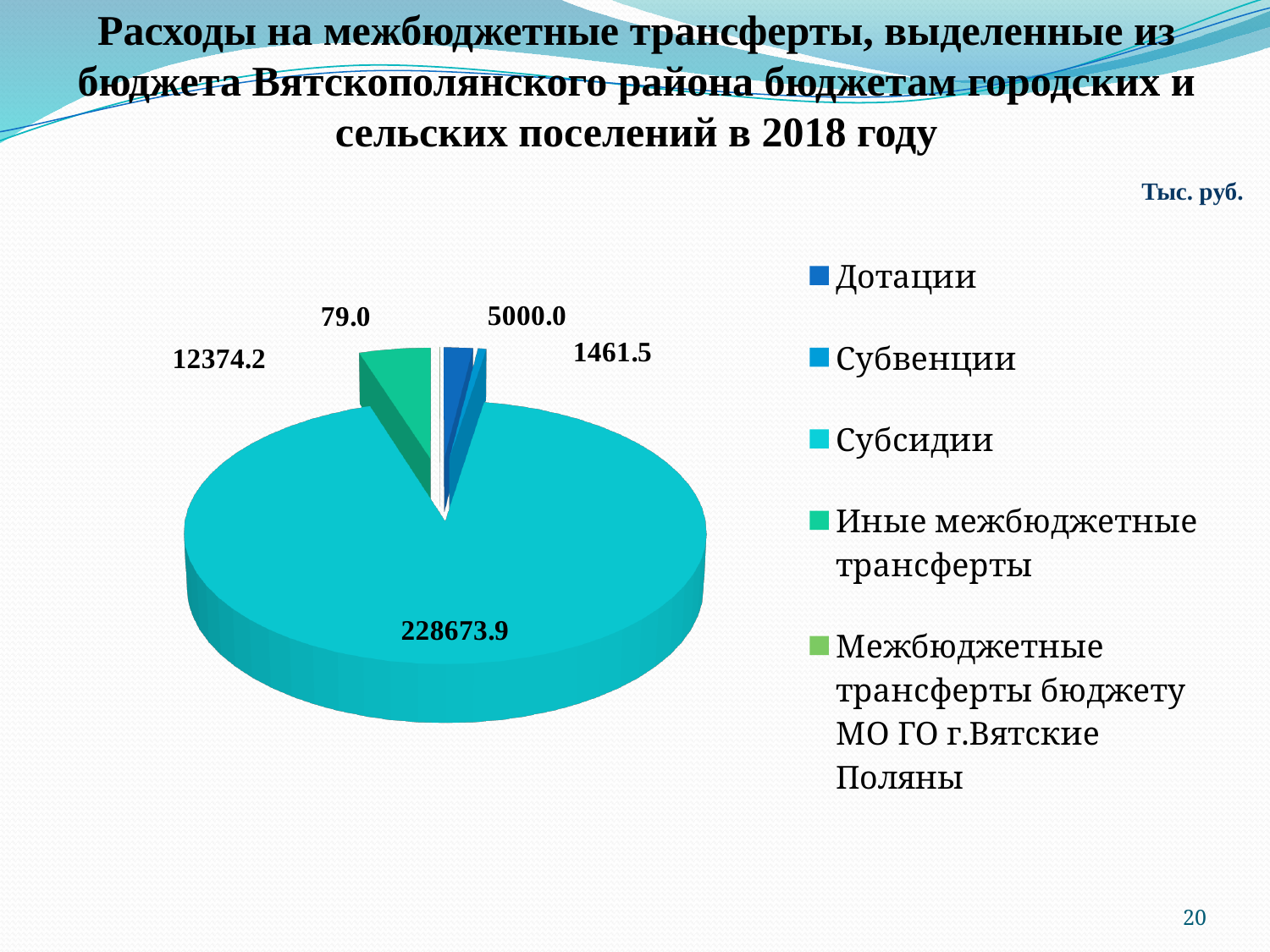

# Расходы на межбюджетные трансферты, выделенные из бюджета Вятскополянского района бюджетам городских и сельских поселений в 2018 году
Тыс. руб.

[unsupported chart]

20